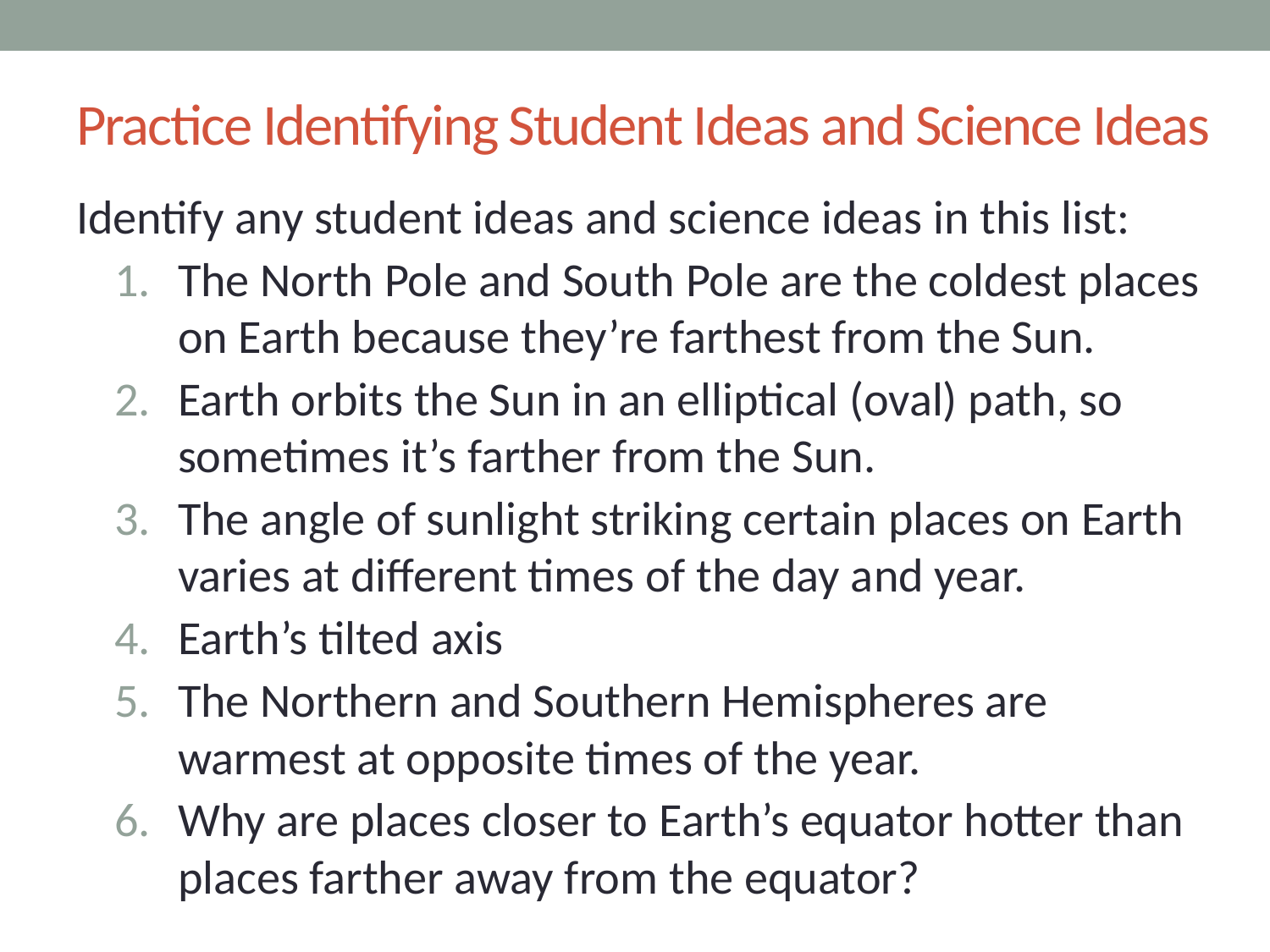

# Practice Identifying Student Ideas and Science Ideas
Identify any student ideas and science ideas in this list:
The North Pole and South Pole are the coldest places on Earth because they’re farthest from the Sun.
Earth orbits the Sun in an elliptical (oval) path, so sometimes it’s farther from the Sun.
The angle of sunlight striking certain places on Earth varies at different times of the day and year.
Earth’s tilted axis
The Northern and Southern Hemispheres are warmest at opposite times of the year.
Why are places closer to Earth’s equator hotter than places farther away from the equator?